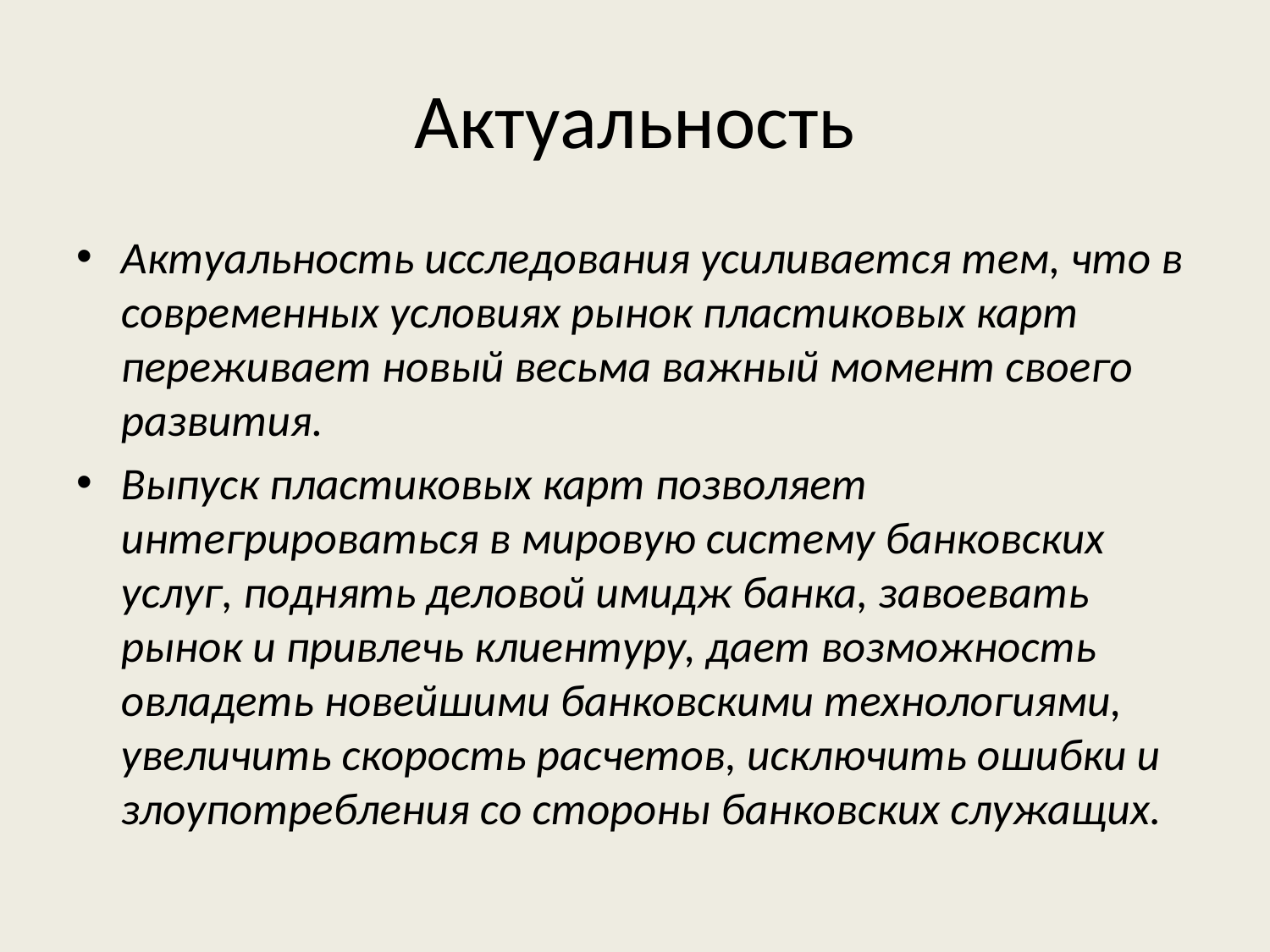

# Актуальность
Актуальность исследования усиливается тем, что в современных условиях рынок пластиковых карт переживает новый весьма важный момент своего развития.
Выпуск пластиковых карт позволяет интегрироваться в мировую систему банковских услуг, поднять деловой имидж банка, завоевать рынок и привлечь клиентуру, дает возможность овладеть новейшими банковскими технологиями, увеличить скорость расчетов, исключить ошибки и злоупотребления со стороны банковских служащих.